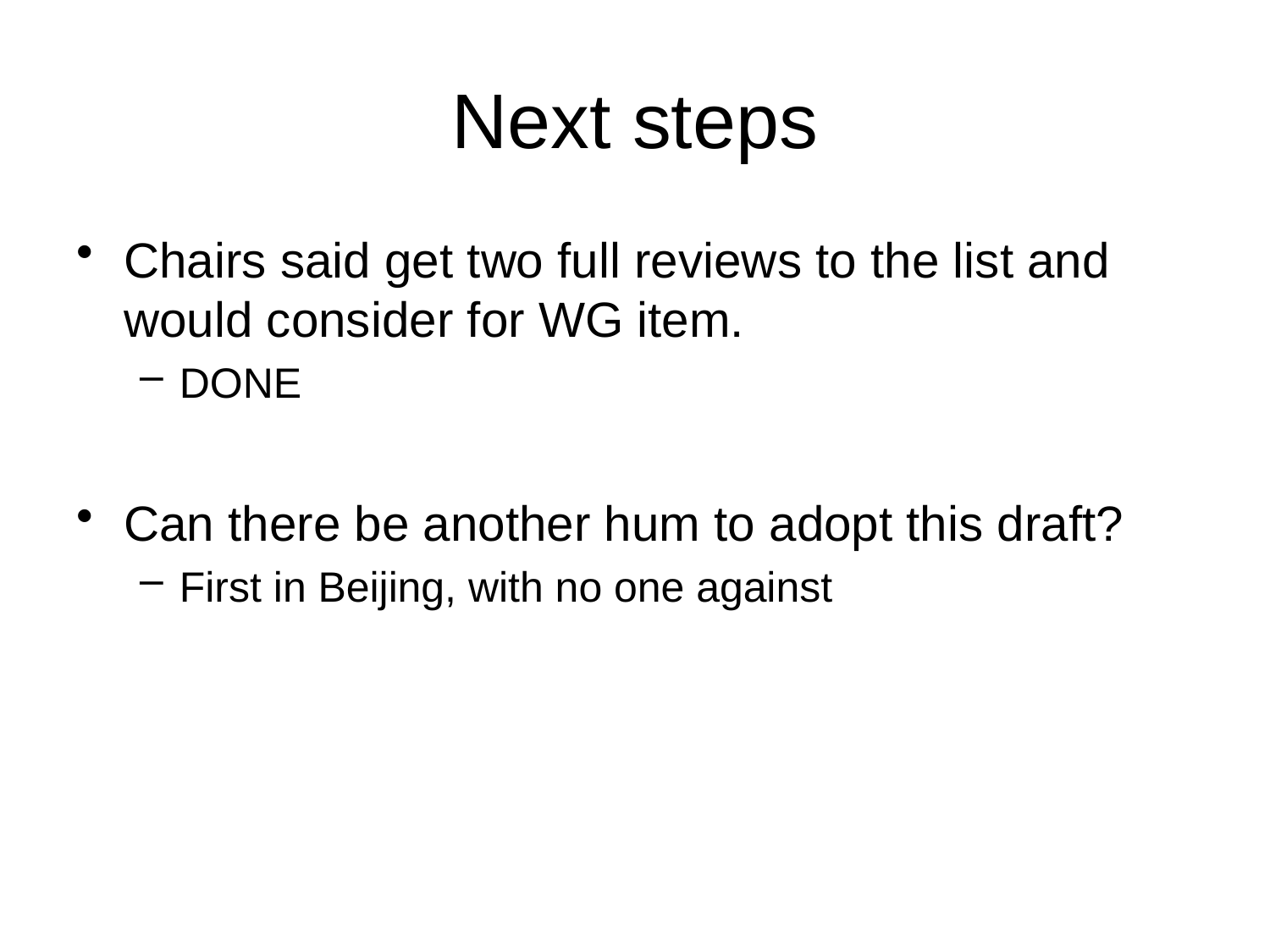

# Next steps
Chairs said get two full reviews to the list and would consider for WG item.
DONE

Can there be another hum to adopt this draft?
First in Beijing, with no one against